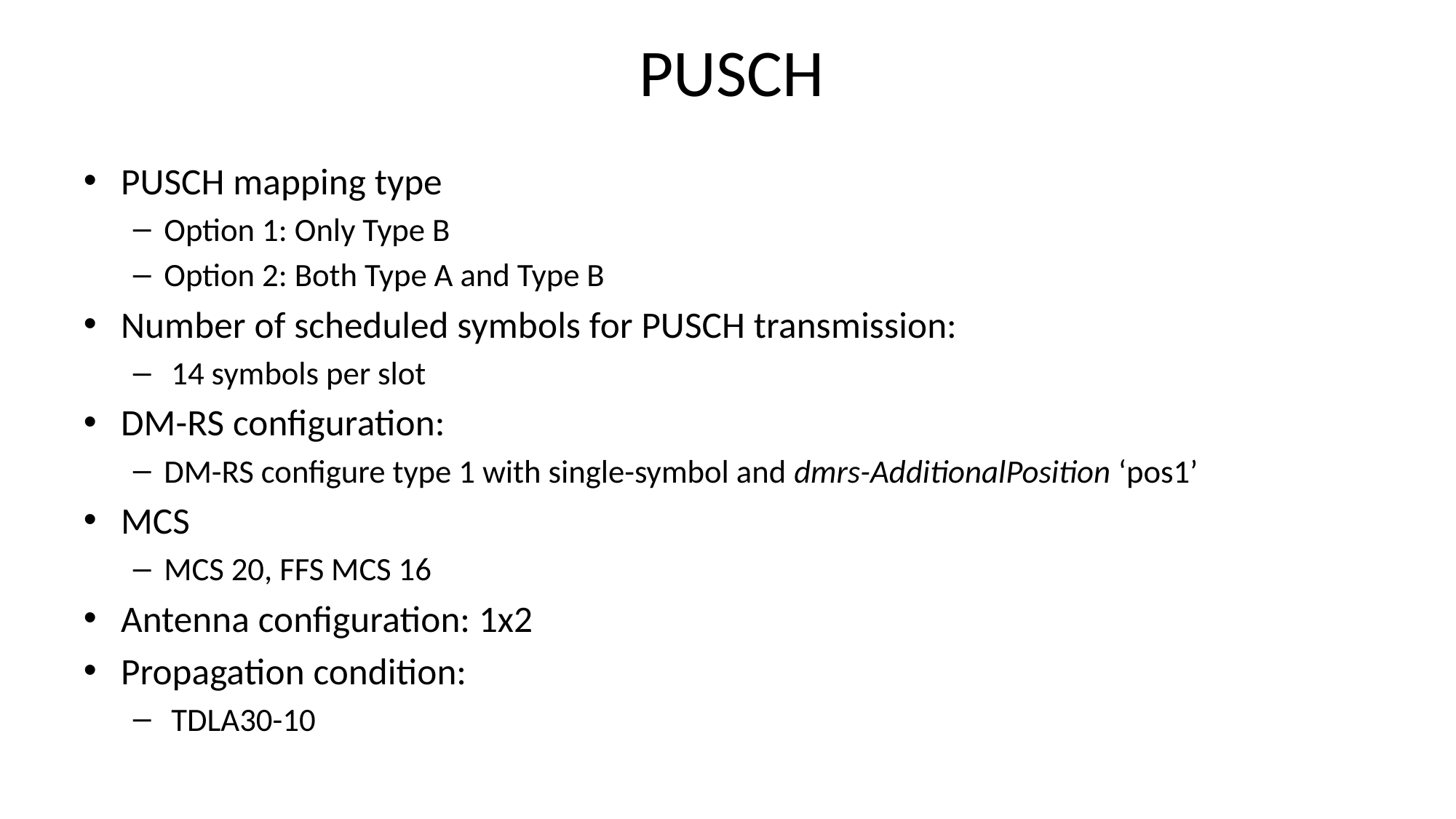

# PUSCH
PUSCH mapping type
Option 1: Only Type B
Option 2: Both Type A and Type B
Number of scheduled symbols for PUSCH transmission:
 14 symbols per slot
DM-RS configuration:
DM-RS configure type 1 with single-symbol and dmrs-AdditionalPosition ‘pos1’
MCS
MCS 20, FFS MCS 16
Antenna configuration: 1x2
Propagation condition:
 TDLA30-10